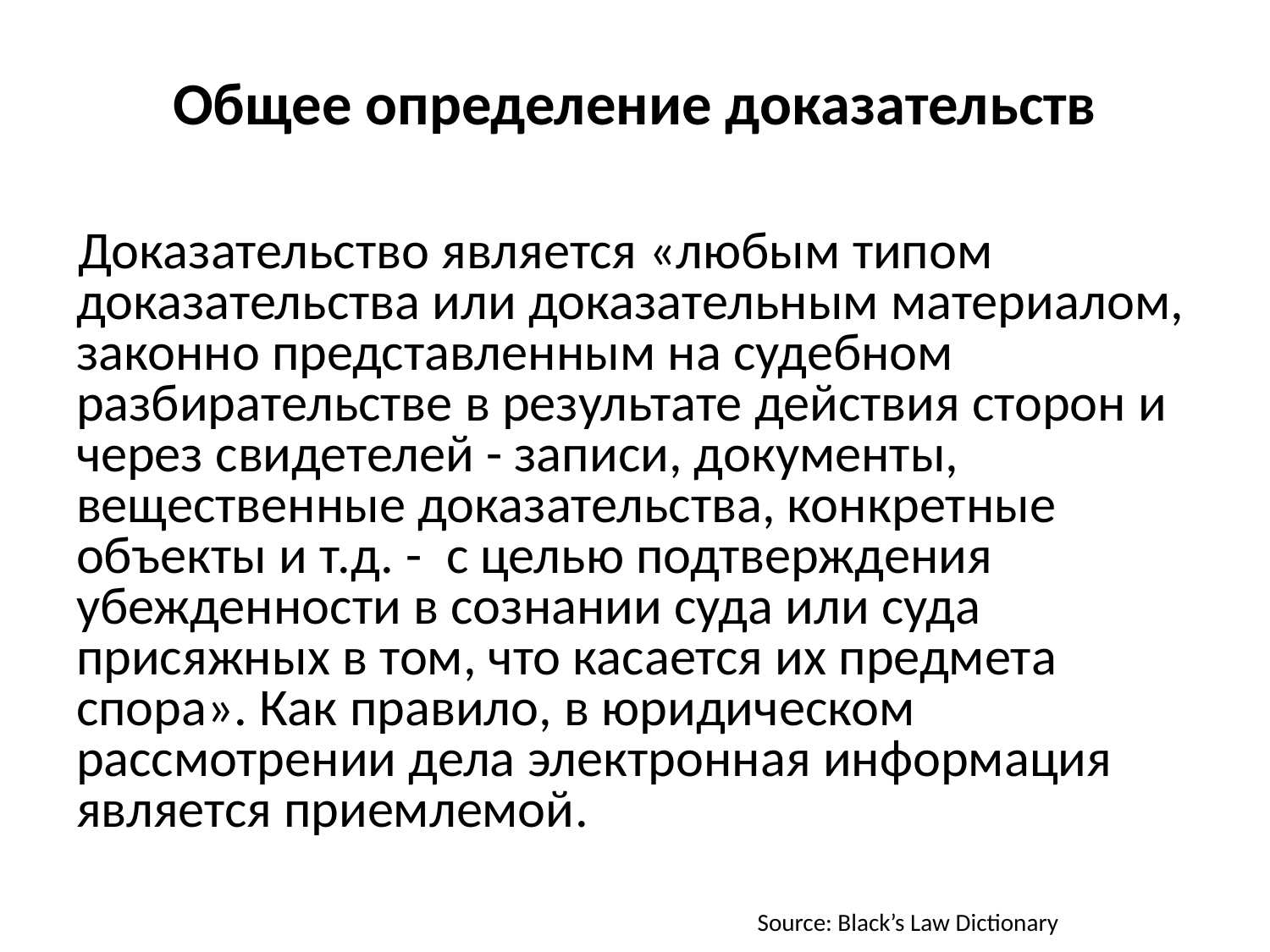

# Общее определение доказательств
Доказательство является «любым типом доказательства или доказательным материалом, законно представленным на судебном разбирательстве в результате действия сторон и через свидетелей - записи, документы, вещественные доказательства, конкретные объекты и т.д. -  с целью подтверждения убежденности в сознании суда или суда присяжных в том, что касается их предмета спора». Как правило, в юридическом рассмотрении дела электронная информация является приемлемой.
Source: Black’s Law Dictionary